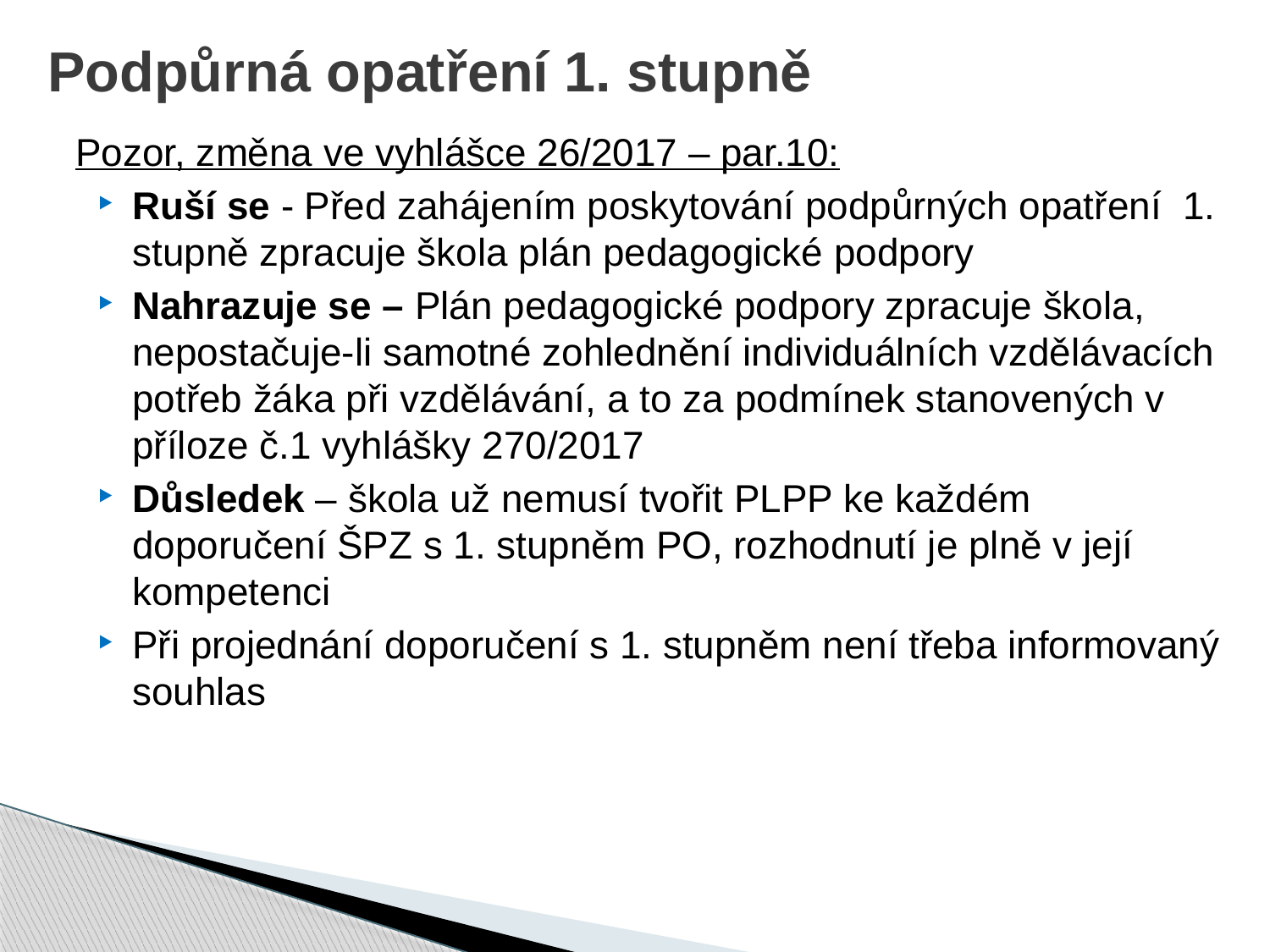

# Podpůrná opatření 1. stupně
Pozor, změna ve vyhlášce 26/2017 – par.10:
Ruší se - Před zahájením poskytování podpůrných opatření  1. stupně zpracuje škola plán pedagogické podpory
Nahrazuje se – Plán pedagogické podpory zpracuje škola, nepostačuje-li samotné zohlednění individuálních vzdělávacích potřeb žáka při vzdělávání, a to za podmínek stanovených v příloze č.1 vyhlášky 270/2017
Důsledek – škola už nemusí tvořit PLPP ke každém doporučení ŠPZ s 1. stupněm PO, rozhodnutí je plně v její kompetenci
Při projednání doporučení s 1. stupněm není třeba informovaný souhlas